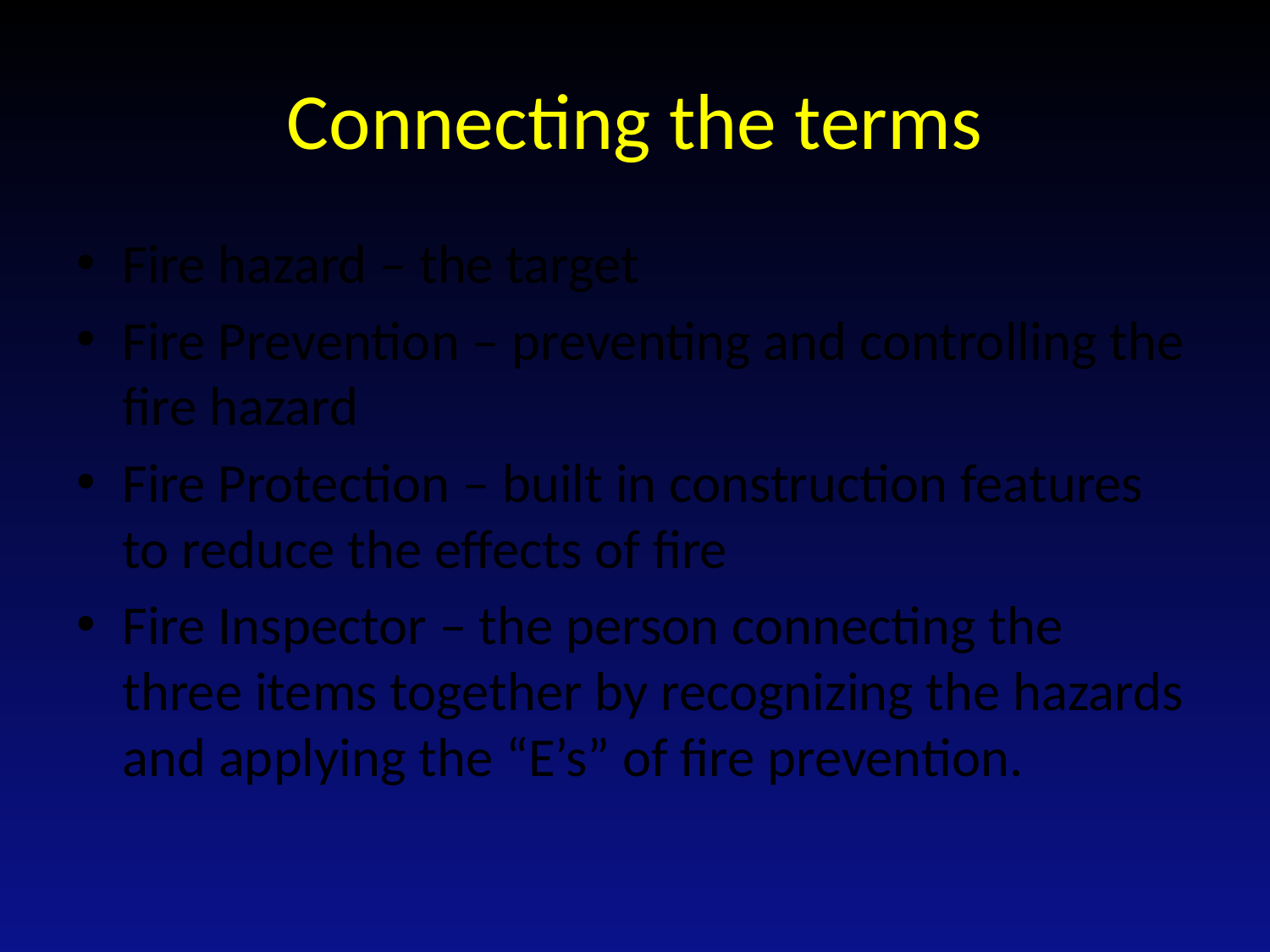

# Connecting the terms
Fire hazard – the target
Fire Prevention – preventing and controlling the fire hazard
Fire Protection – built in construction features to reduce the effects of fire
Fire Inspector – the person connecting the three items together by recognizing the hazards and applying the “E’s” of fire prevention.